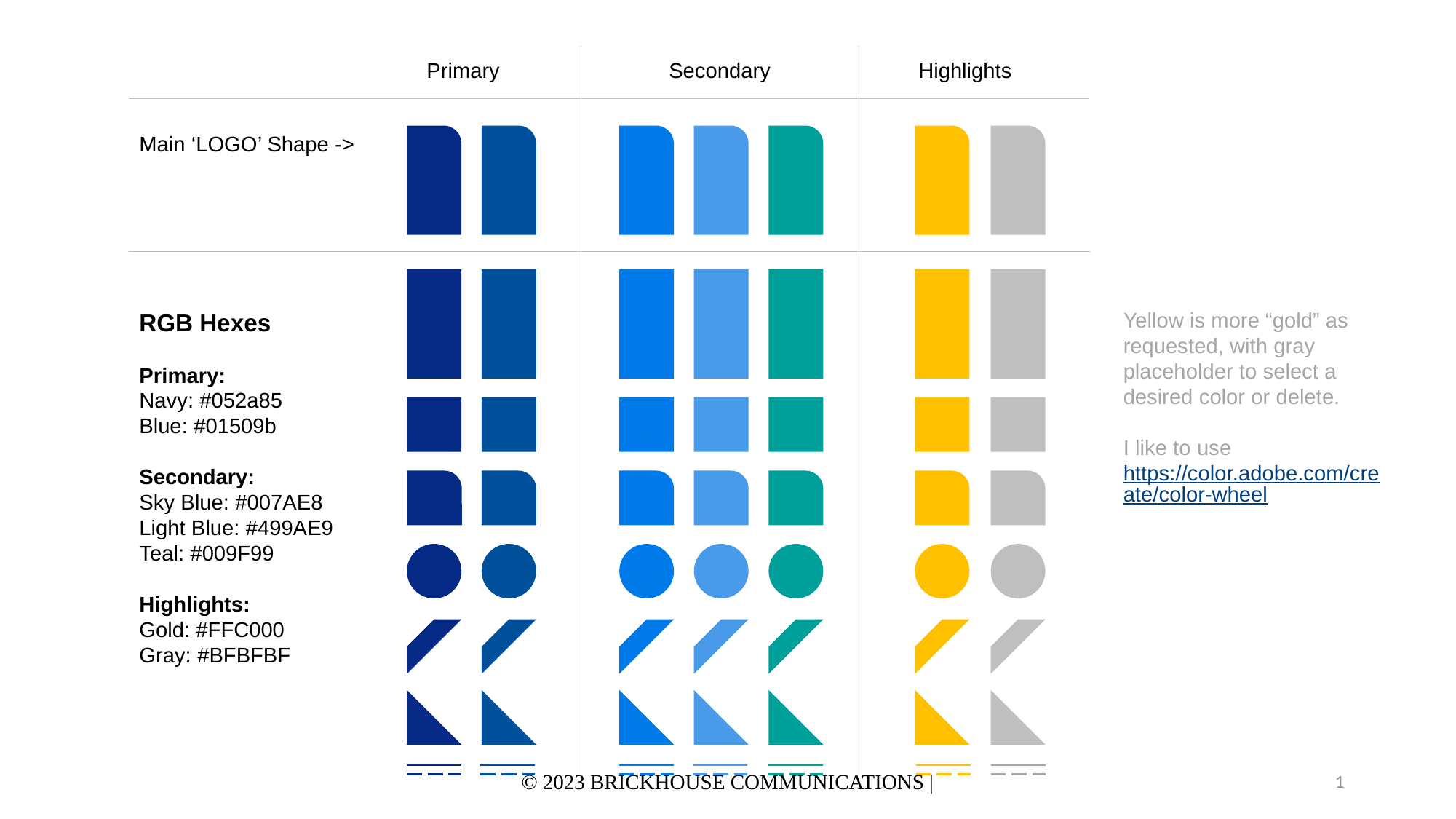

Primary
Secondary
Highlights
Main ‘LOGO’ Shape ->

Yellow is more “gold” as requested, with gray placeholder to select a desired color or delete.

I like to use https://color.adobe.com/create/color-wheel

RGB Hexes

Primary:
Navy: #052a85
Blue: #01509b
Secondary:
Sky Blue: #007AE8
Light Blue: #499AE9
Teal: #009F99

Highlights:
Gold: #FFC000
Gray: #BFBFBF

© 2023 BRICKHOUSE COMMUNICATIONS |
1